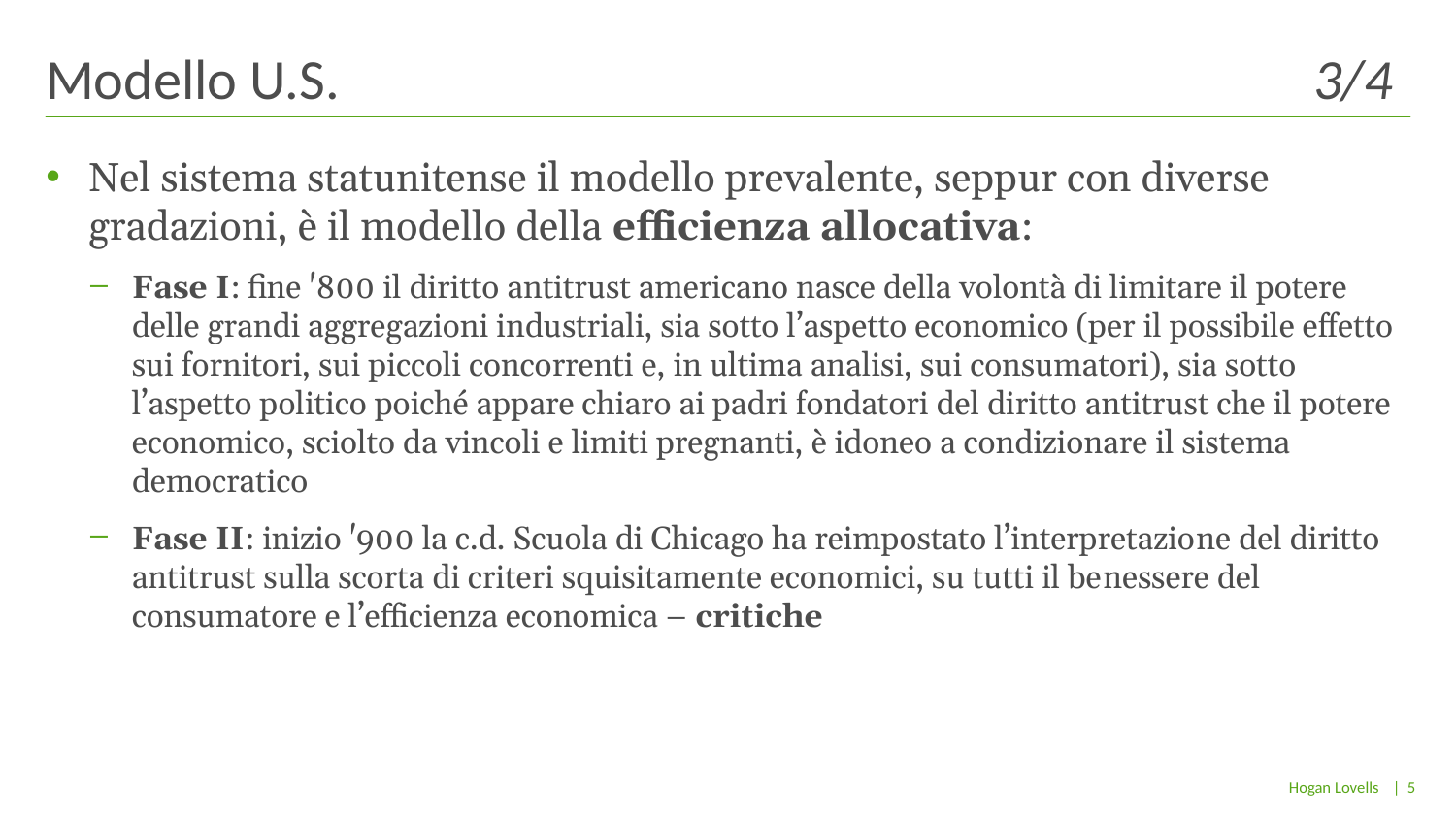

# Modello U.S. 						        3/4
Nel sistema statunitense il modello prevalente, seppur con diverse gradazioni, è il modello della efficienza allocativa:
Fase I: fine '800 il diritto antitrust americano nasce della volontà di limitare il potere delle grandi aggre­gazioni industriali, sia sotto l’aspetto economico (per il possibile effetto sui fornitori, sui piccoli concorrenti e, in ultima analisi, sui consumatori), sia sotto l’aspetto politico poiché appare chiaro ai padri fondatori del diritto antitrust che il potere economico, sciolto da vincoli e limiti pregnanti, è idoneo a condizionare il sistema democratico
Fase II: inizio '900 la c.d. Scuola di Chicago ha reimpostato l’interpretazio­ne del diritto antitrust sulla scorta di criteri squisitamente economici, su tutti il be­nessere del consumatore e l’efficienza economica – critiche

|  5
Hogan Lovells